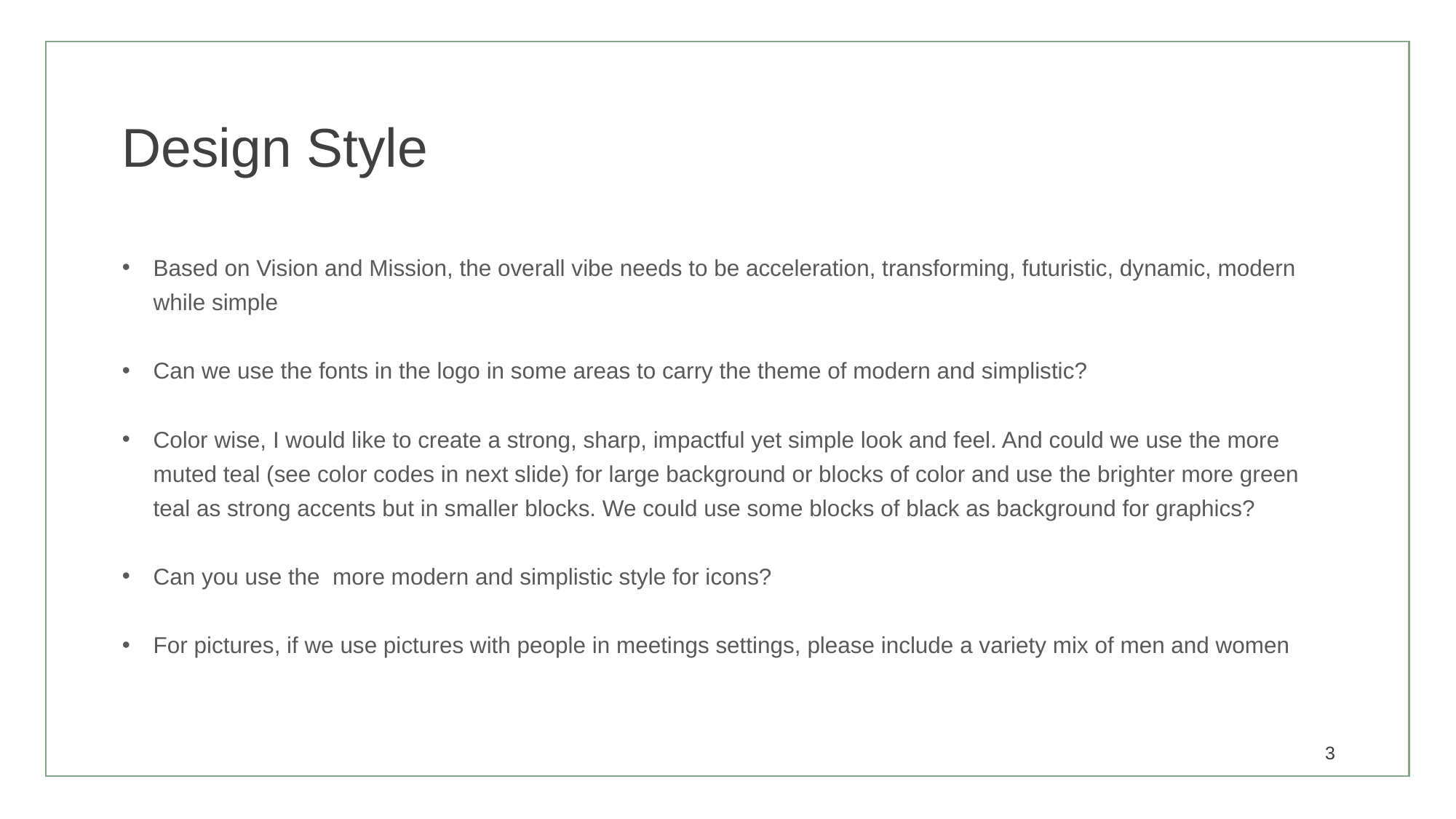

# Design Style
Based on Vision and Mission, the overall vibe needs to be acceleration, transforming, futuristic, dynamic, modern while simple

Can we use the fonts in the logo in some areas to carry the theme of modern and simplistic?

Color wise, I would like to create a strong, sharp, impactful yet simple look and feel. And could we use the more muted teal (see color codes in next slide) for large background or blocks of color and use the brighter more green teal as strong accents but in smaller blocks. We could use some blocks of black as background for graphics?

Can you use the  more modern and simplistic style for icons?

For pictures, if we use pictures with people in meetings settings, please include a variety mix of men and women

3